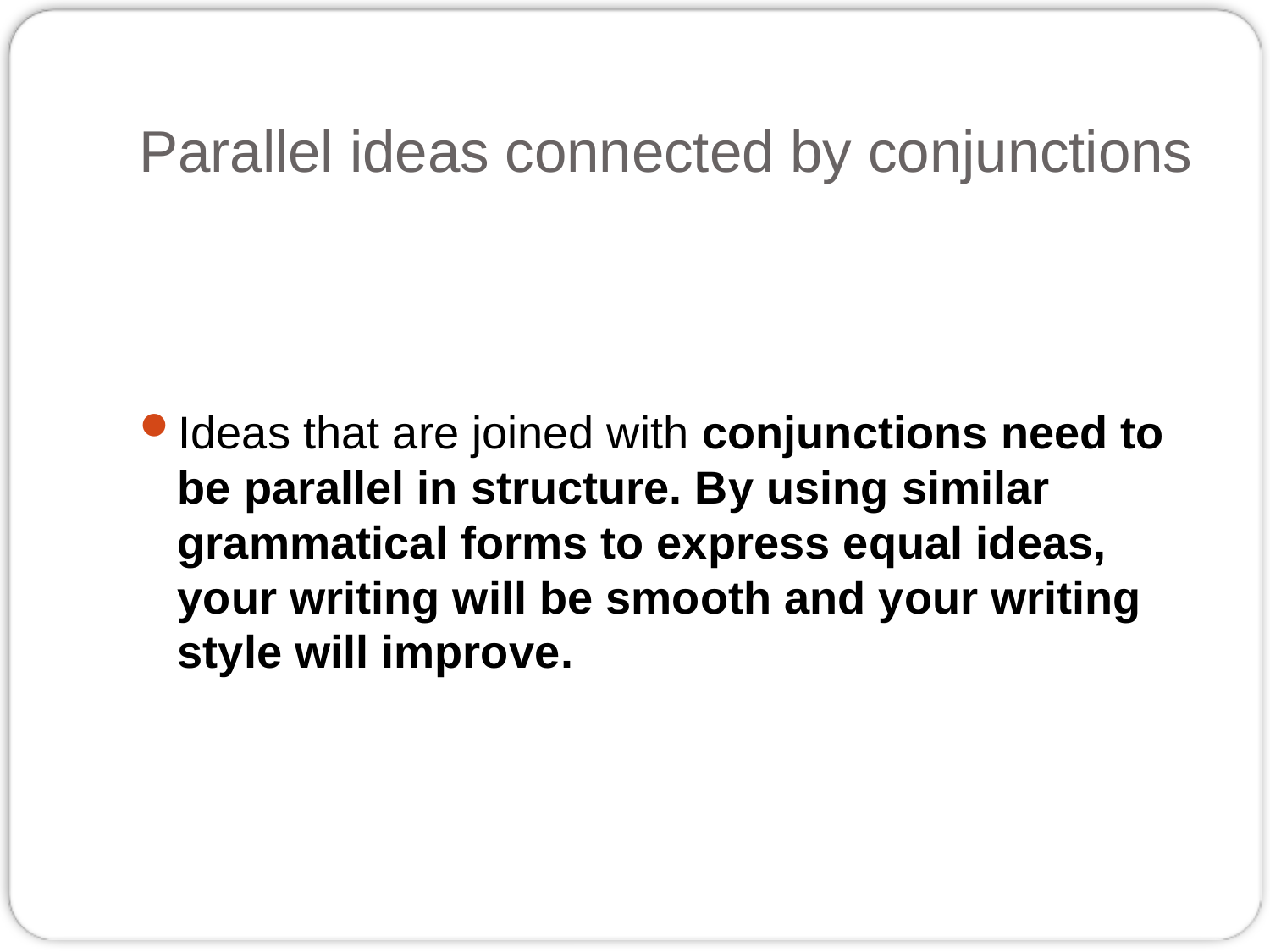

# Parallel ideas connected by conjunctions

Ideas that are joined with conjunctions need to be parallel in structure. By using similar grammatical forms to express equal ideas, your writing will be smooth and your writing style will improve.